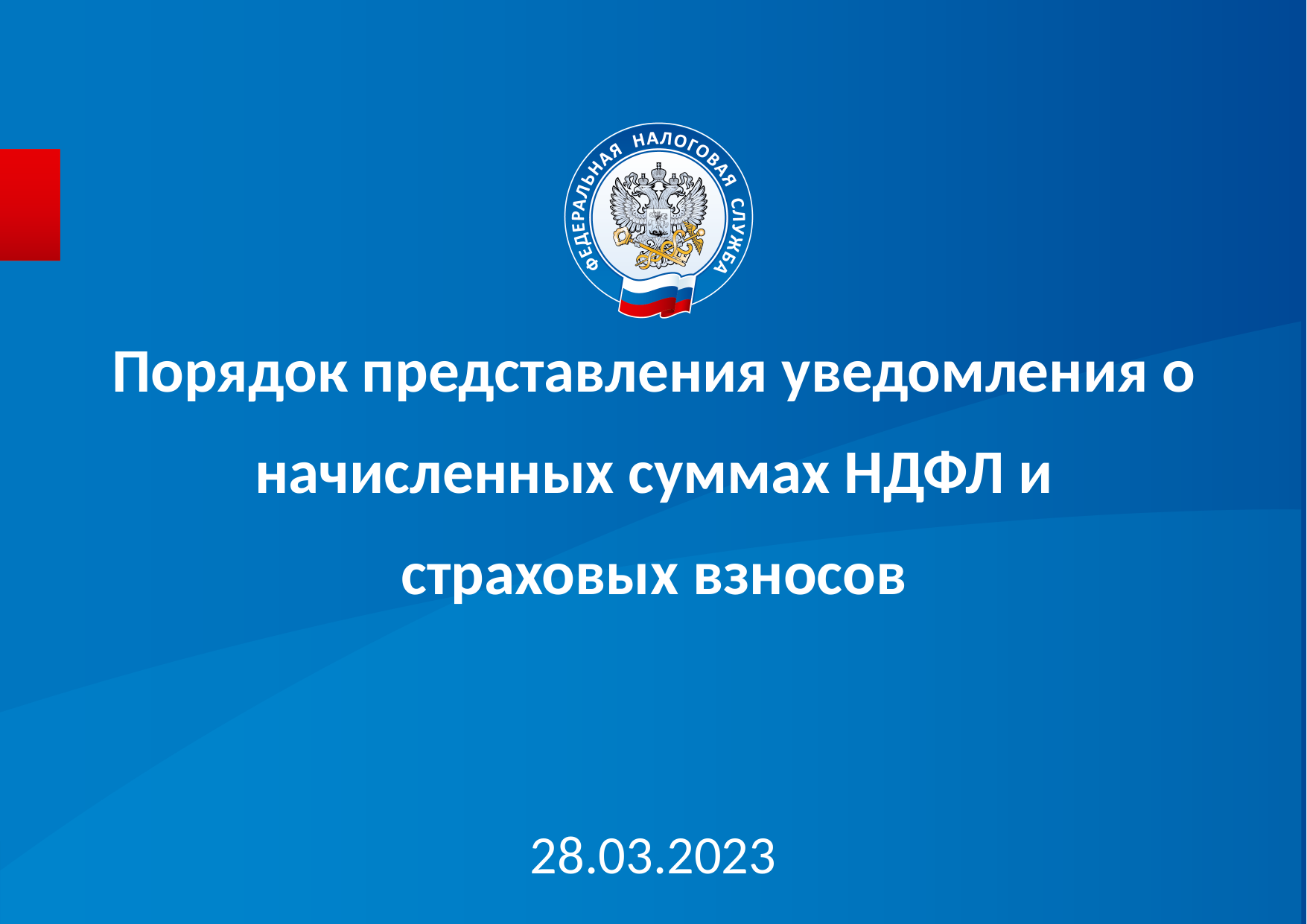

# Порядок представления уведомления о начисленных суммах НДФЛ и страховых взносов
28.03.2023